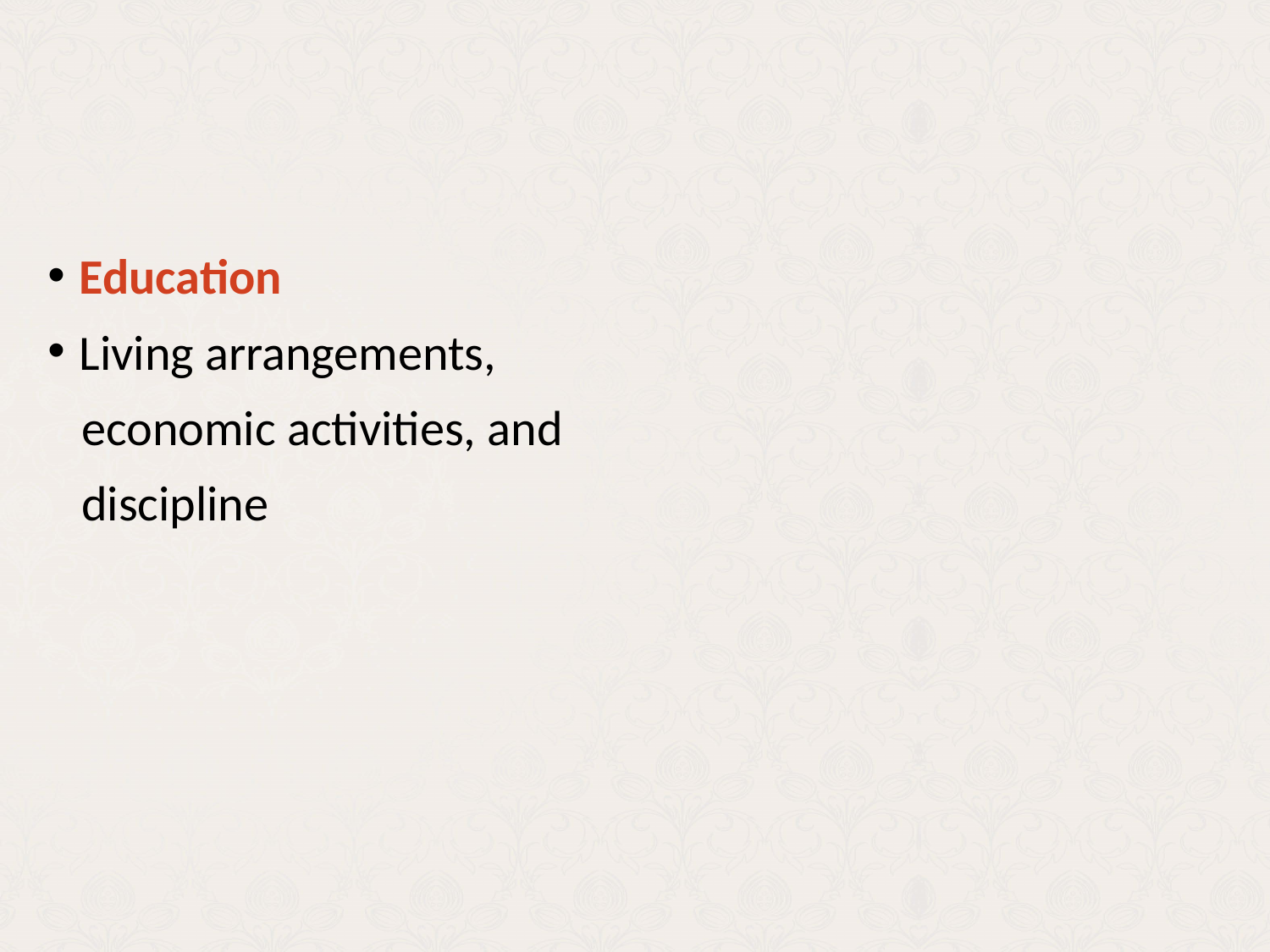

Education
Living arrangements,
   economic activities, and
   discipline